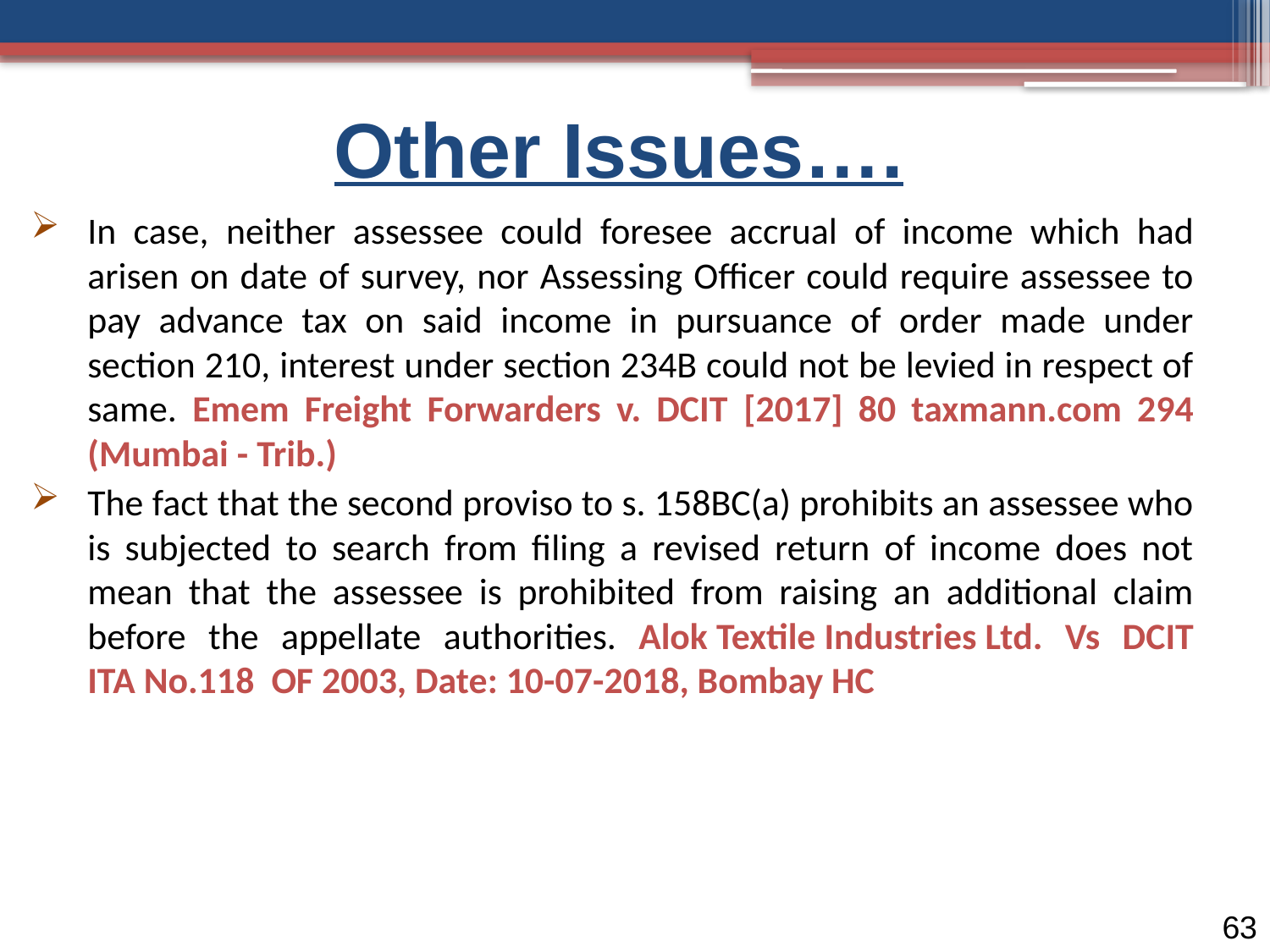

Other Issues….
In case, neither assessee could foresee accrual of income which had arisen on date of survey, nor Assessing Officer could require assessee to pay advance tax on said income in pursuance of order made under section 210, interest under section 234B could not be levied in respect of same. Emem Freight Forwarders v. DCIT [2017] 80 taxmann.com 294 (Mumbai - Trib.)
The fact that the second proviso to s. 158BC(a) prohibits an assessee who is subjected to search from filing a revised return of income does not mean that the assessee is prohibited from raising an additional claim before the appellate authorities. Alok Textile Industries Ltd. Vs DCIT ITA No.118  OF 2003, Date: 10-07-2018, Bombay HC
63